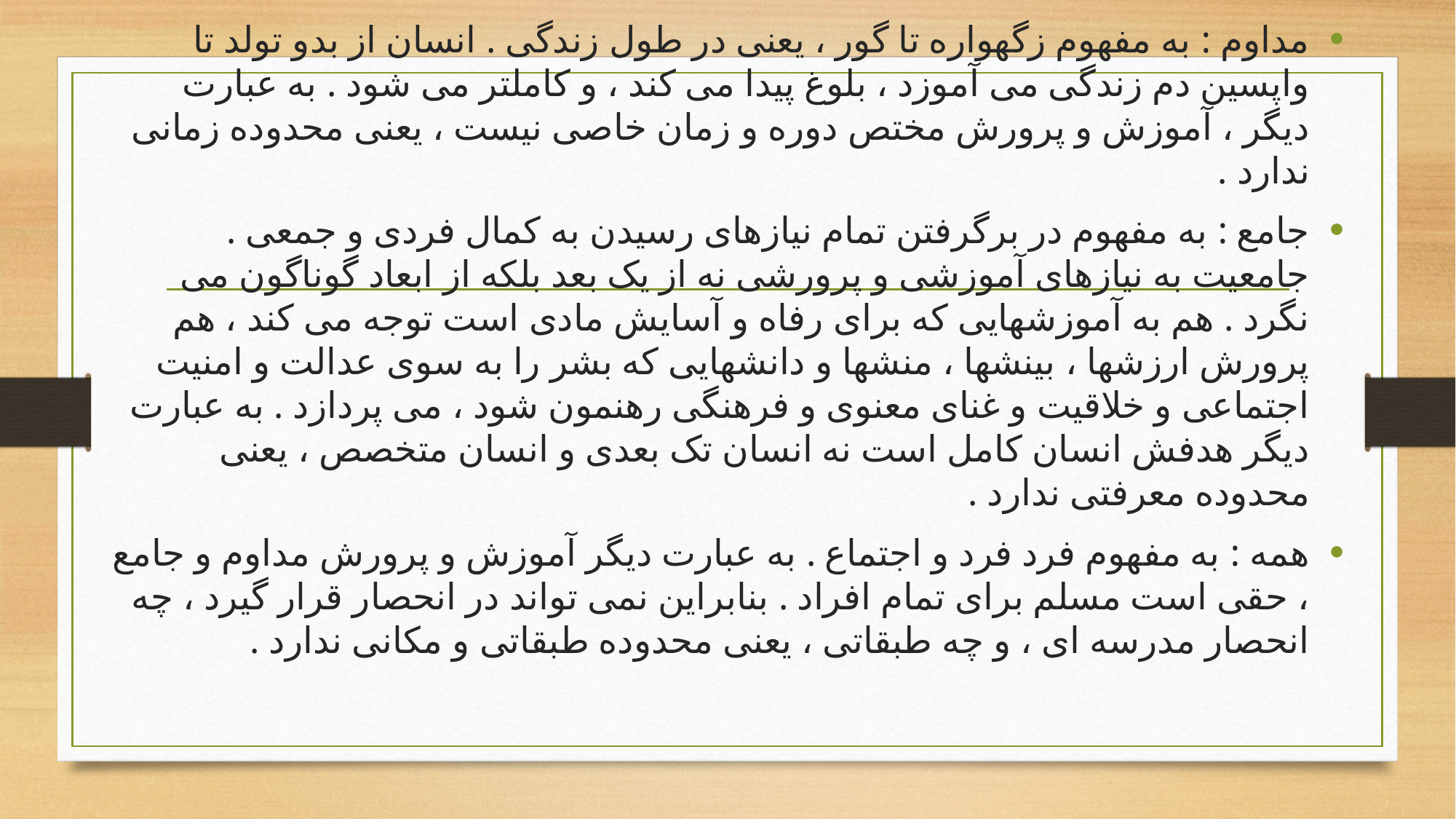

مداوم : به مفهوم زگهواره تا گور ، یعنی در طول زندگی . انسان از بدو تولد تا واپسین دم زندگی می آموزد ، بلوغ پیدا می کند ، و کاملتر می شود . به عبارت دیگر ، آموزش و پرورش مختص دوره و زمان خاصی نیست ، یعنی محدوده زمانی ندارد .
جامع : به مفهوم در برگرفتن تمام نیازهای رسیدن به کمال فردی و جمعی . جامعیت به نیازهای آموزشی و پرورشی نه از یک بعد بلکه از ابعاد گوناگون می نگرد . هم به آموزشهایی که برای رفاه و آسایش مادی است توجه می کند ، هم پرورش ارزشها ، بینشها ، منشها و دانشهایی که بشر را به سوی عدالت و امنیت اجتماعی و خلاقیت و غنای معنوی و فرهنگی رهنمون شود ، می پردازد . به عبارت دیگر هدفش انسان کامل است نه انسان تک بعدی و انسان متخصص ، یعنی محدوده معرفتی ندارد .
همه : به مفهوم فرد فرد و اجتماع . به عبارت دیگر آموزش و پرورش مداوم و جامع ، حقی است مسلم برای تمام افراد . بنابراین نمی تواند در انحصار قرار گیرد ، چه انحصار مدرسه ای ، و چه طبقاتی ، یعنی محدوده طبقاتی و مکانی ندارد .